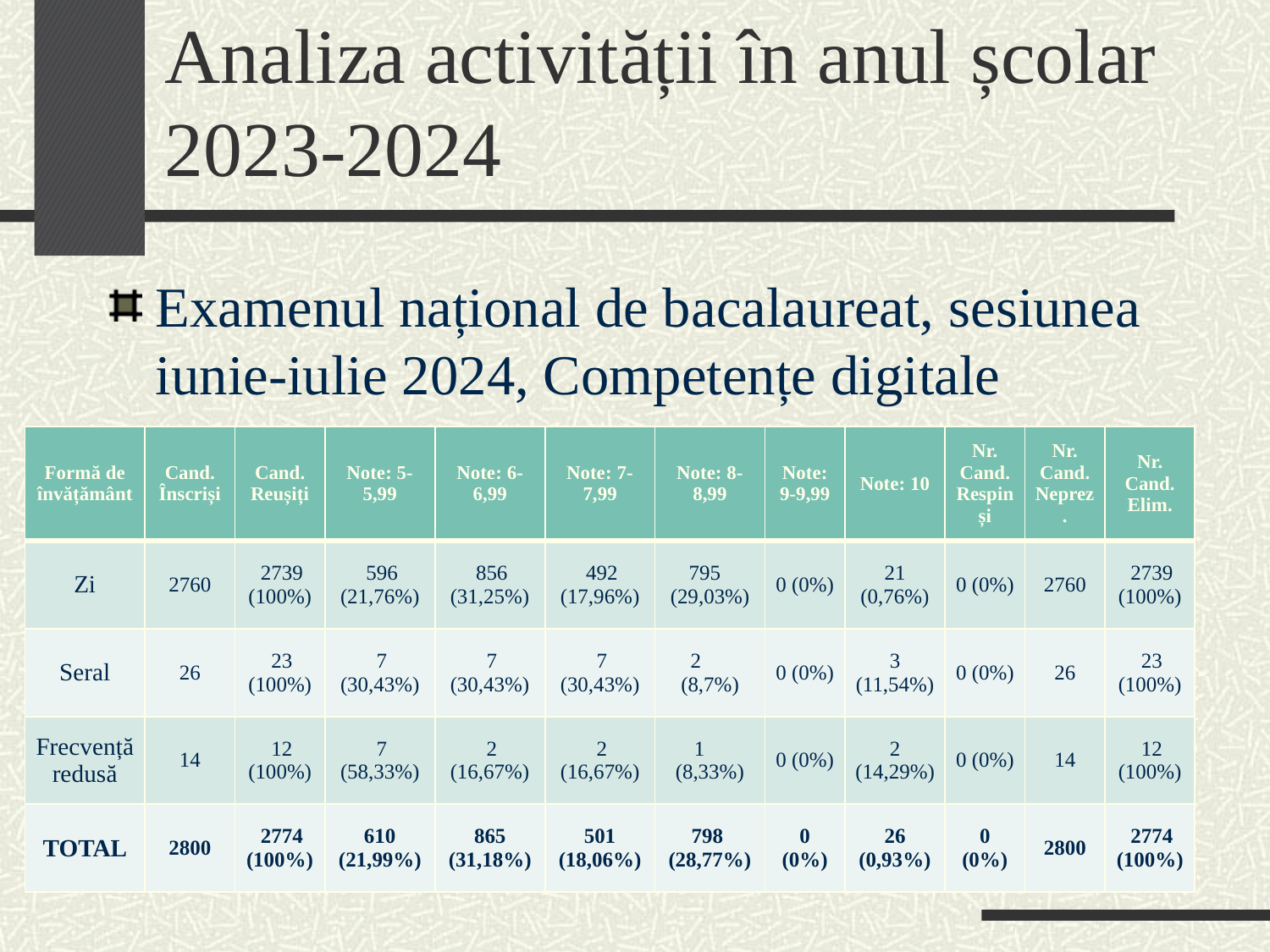

# Analiza activității în anul școlar 2023-2024
Examenul național de bacalaureat, sesiunea iunie-iulie 2024, Competențe digitale

| Formă de învățământ | Cand. Înscriși | Cand. Reușiți | Note: 5-5,99 | Note: 6-6,99 | Note: 7-7,99 | Note: 8-8,99 | Note: 9-9,99 | Note: 10 | Nr. Cand. Respinși | Nr. Cand. Neprez. | Nr. Cand. Elim. |
| --- | --- | --- | --- | --- | --- | --- | --- | --- | --- | --- | --- |
| Zi | 2760 | 2739 (100%) | 596 (21,76%) | 856 (31,25%) | 492 (17,96%) | 795 (29,03%) | 0 (0%) | 21 (0,76%) | 0 (0%) | 2760 | 2739 (100%) |
| Seral | 26 | 23 (100%) | 7 (30,43%) | 7 (30,43%) | 7 (30,43%) | 2 (8,7%) | 0 (0%) | 3 (11,54%) | 0 (0%) | 26 | 23 (100%) |
| Frecvență redusă | 14 | 12 (100%) | 7 (58,33%) | 2 (16,67%) | 2 (16,67%) | 1 (8,33%) | 0 (0%) | 2 (14,29%) | 0 (0%) | 14 | 12 (100%) |
| TOTAL | 2800 | 2774 (100%) | 610 (21,99%) | 865 (31,18%) | 501 (18,06%) | 798 (28,77%) | 0 (0%) | 26 (0,93%) | 0 (0%) | 2800 | 2774 (100%) |